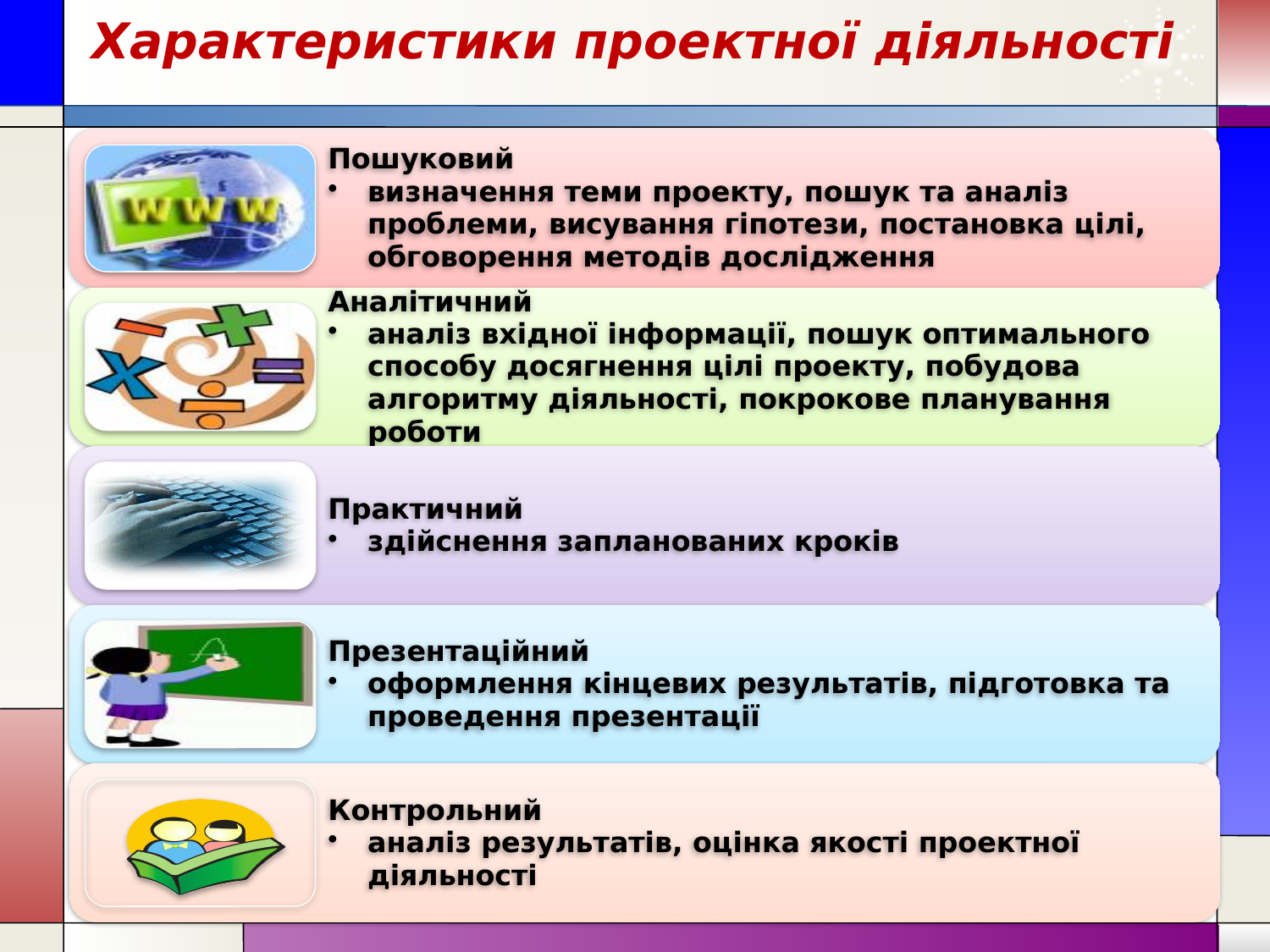

# Характеристики проектної діяльності
Пошуковий
визначення теми проекту, пошук та аналіз проблеми, висування гіпотези, постановка цілі, обговорення методів дослідження
Аналітичний
аналіз вхідної інформації, пошук оптимального способу досягнення цілі проекту, побудова алгоритму діяльності, покрокове планування роботи
Практичний
здійснення запланованих кроків
аналіз результатів, оцінка якості проектної діяльності
Презентаційний
оформлення кінцевих результатів, підготовка та проведення презентації
Контрольний